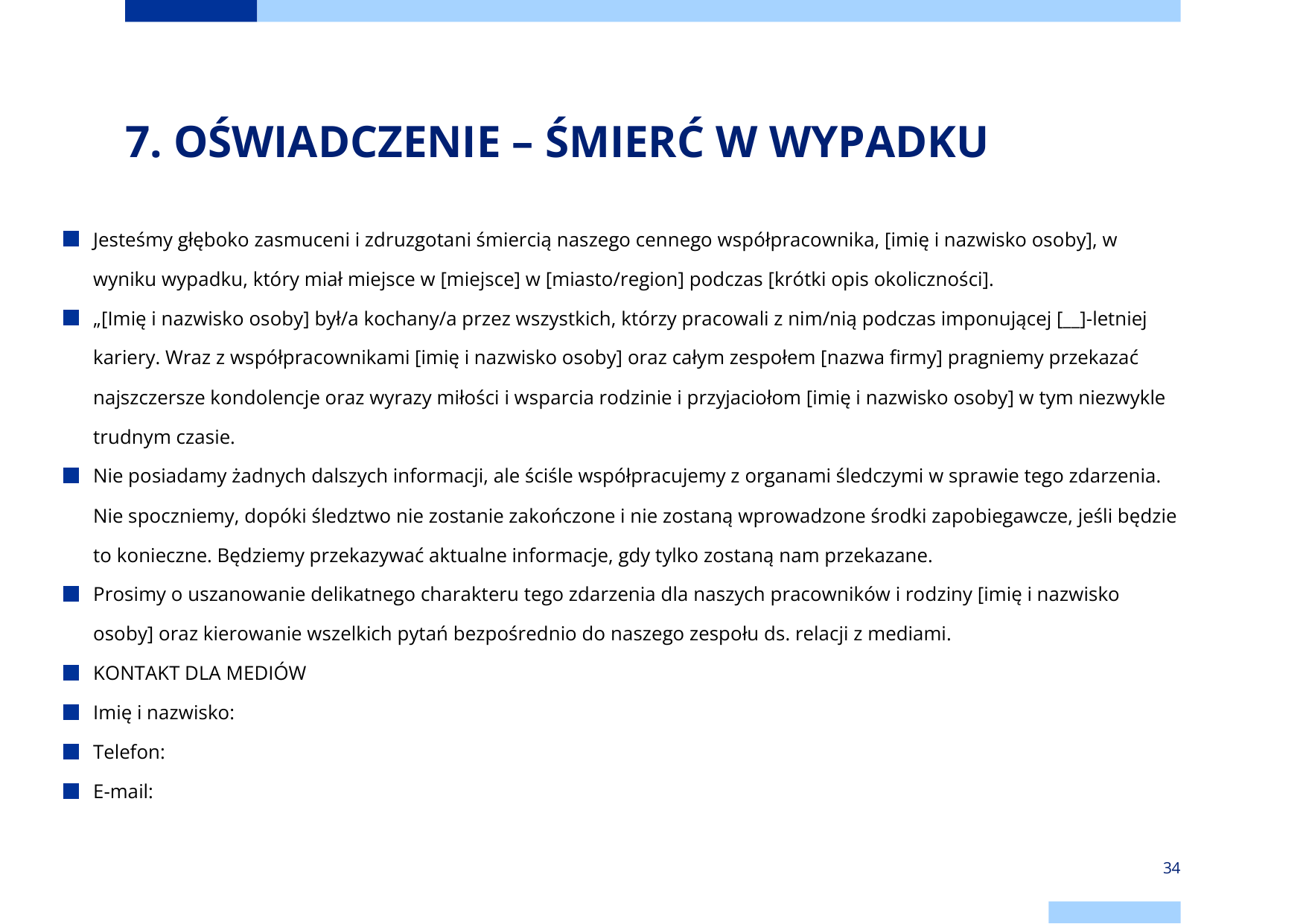

# 7. OŚWIADCZENIE – ŚMIERĆ W WYPADKU
Jesteśmy głęboko zasmuceni i zdruzgotani śmiercią naszego cennego współpracownika, [imię i nazwisko osoby], w wyniku wypadku, który miał miejsce w [miejsce] w [miasto/region] podczas [krótki opis okoliczności].⠀⠀⠀⠀⠀⠀⠀⠀⠀
„[Imię i nazwisko osoby] był/a kochany/a przez wszystkich, którzy pracowali z nim/nią podczas imponującej [__]-letniej kariery. Wraz z współpracownikami [imię i nazwisko osoby] oraz całym zespołem [nazwa firmy] pragniemy przekazać najszczersze kondolencje oraz wyrazy miłości i wsparcia rodzinie i przyjaciołom [imię i nazwisko osoby] w tym niezwykle trudnym czasie.⠀⠀⠀⠀⠀⠀⠀⠀⠀
Nie posiadamy żadnych dalszych informacji, ale ściśle współpracujemy z organami śledczymi w sprawie tego zdarzenia. Nie spoczniemy, dopóki śledztwo nie zostanie zakończone i nie zostaną wprowadzone środki zapobiegawcze, jeśli będzie to konieczne. Będziemy przekazywać aktualne informacje, gdy tylko zostaną nam przekazane.⠀⠀⠀⠀⠀⠀⠀⠀⠀
Prosimy o uszanowanie delikatnego charakteru tego zdarzenia dla naszych pracowników i rodziny [imię i nazwisko osoby] oraz kierowanie wszelkich pytań bezpośrednio do naszego zespołu ds. relacji z mediami.⠀⠀⠀⠀⠀⠀⠀⠀⠀
KONTAKT DLA MEDIÓW
Imię i nazwisko:
Telefon:
E-mail:

34